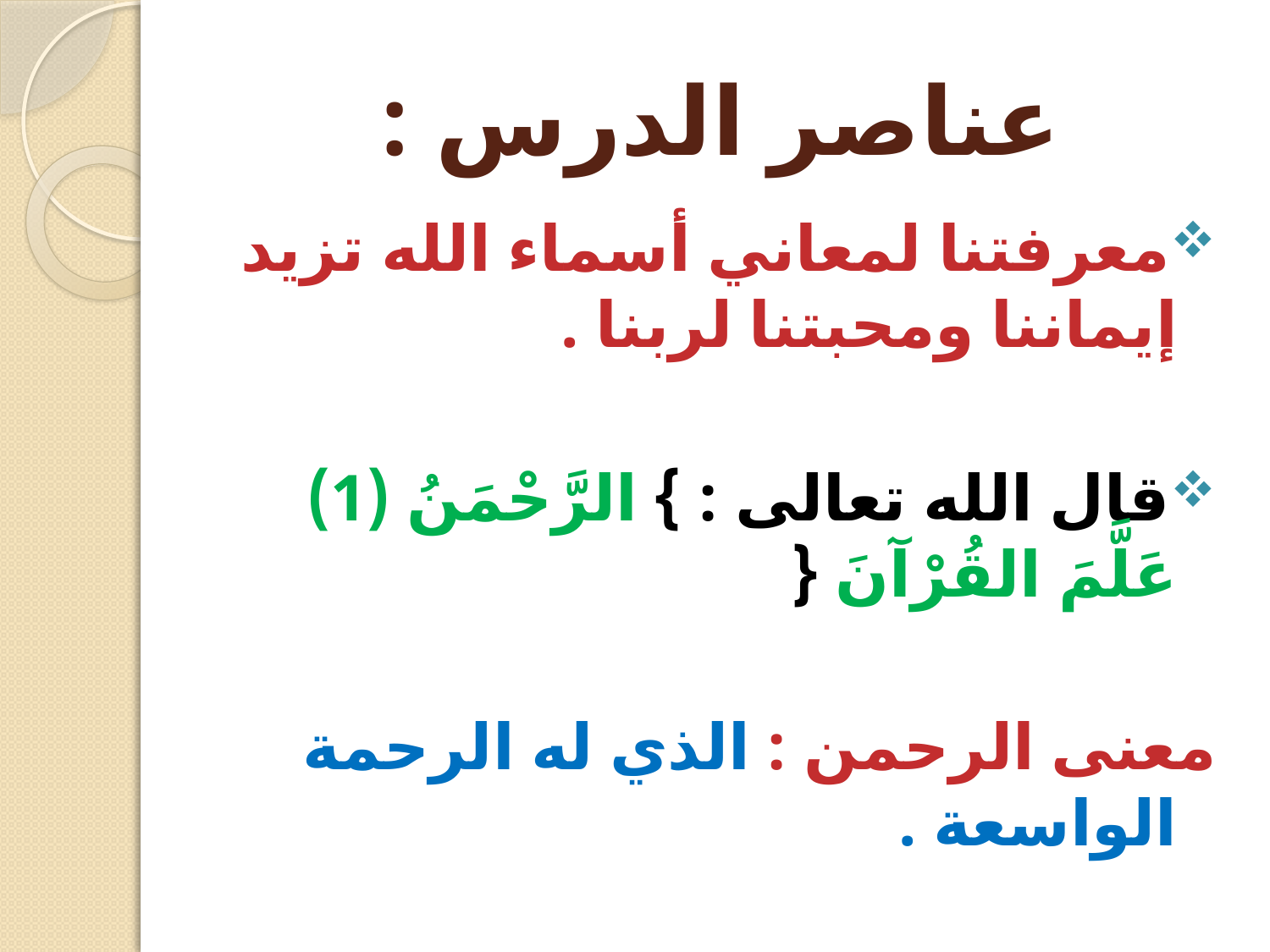

# عناصر الدرس :
معرفتنا لمعاني أسماء الله تزيد إيماننا ومحبتنا لربنا .

قال الله تعالى : } الرَّحْمَنُ (1) عَلَّمَ القُرْآنَ {

معنى الرحمن : الذي له الرحمة الواسعة .